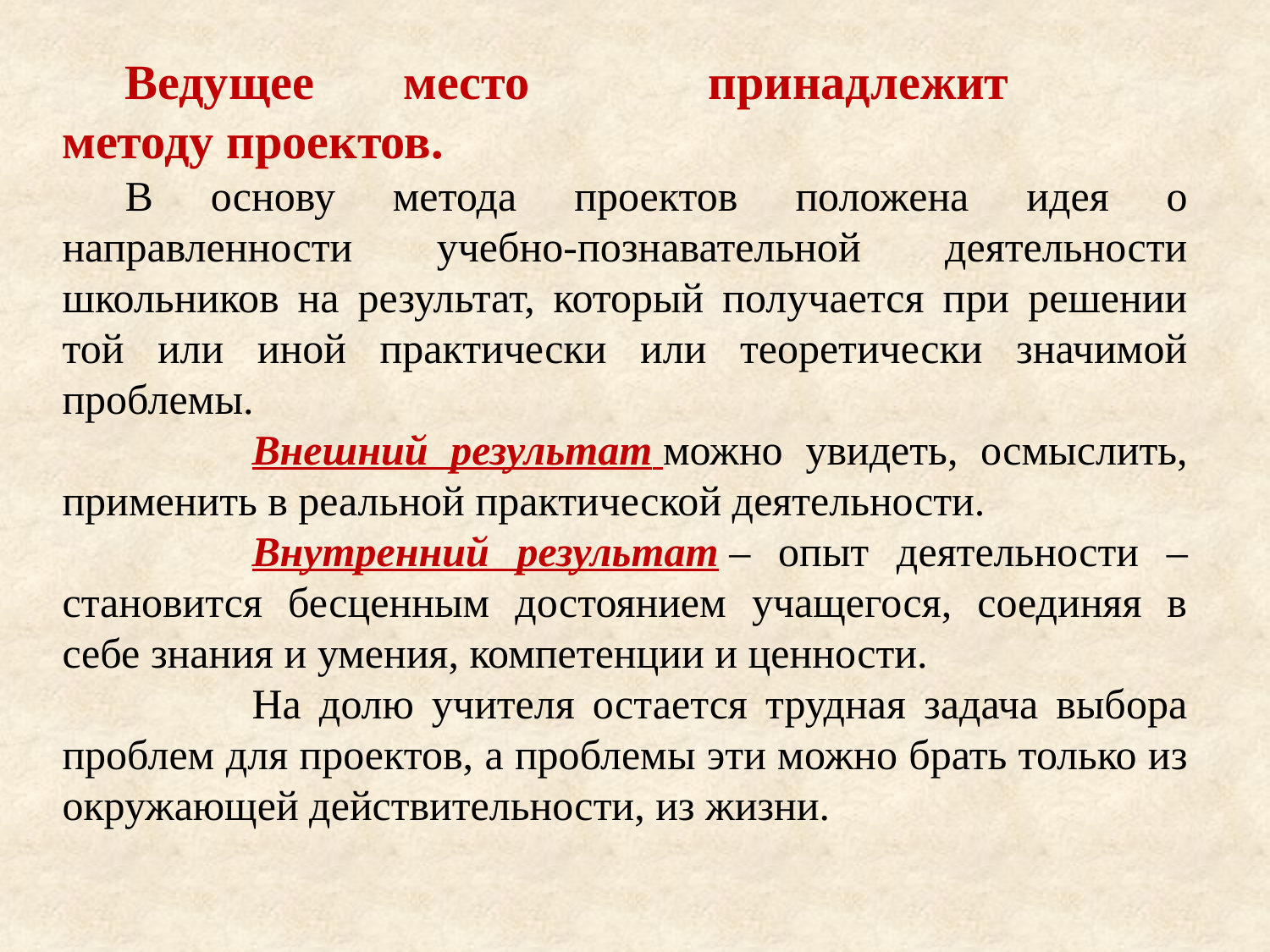

Ведущее место  принадлежит   методу проектов.
В основу метода проектов положена идея о направленности учебно-познавательной деятельности школьников на результат, который получается при решении той или иной практически или теоретически значимой проблемы.
            Внешний результат можно увидеть, осмыслить, применить в реальной практической деятельности.
            Внутренний результат – опыт деятельности – становится бесценным достоянием учащегося, соединяя в себе знания и умения, компетенции и ценности.
            На долю учителя остается трудная задача выбора проблем для проектов, а проблемы эти можно брать только из окружающей действительности, из жизни.